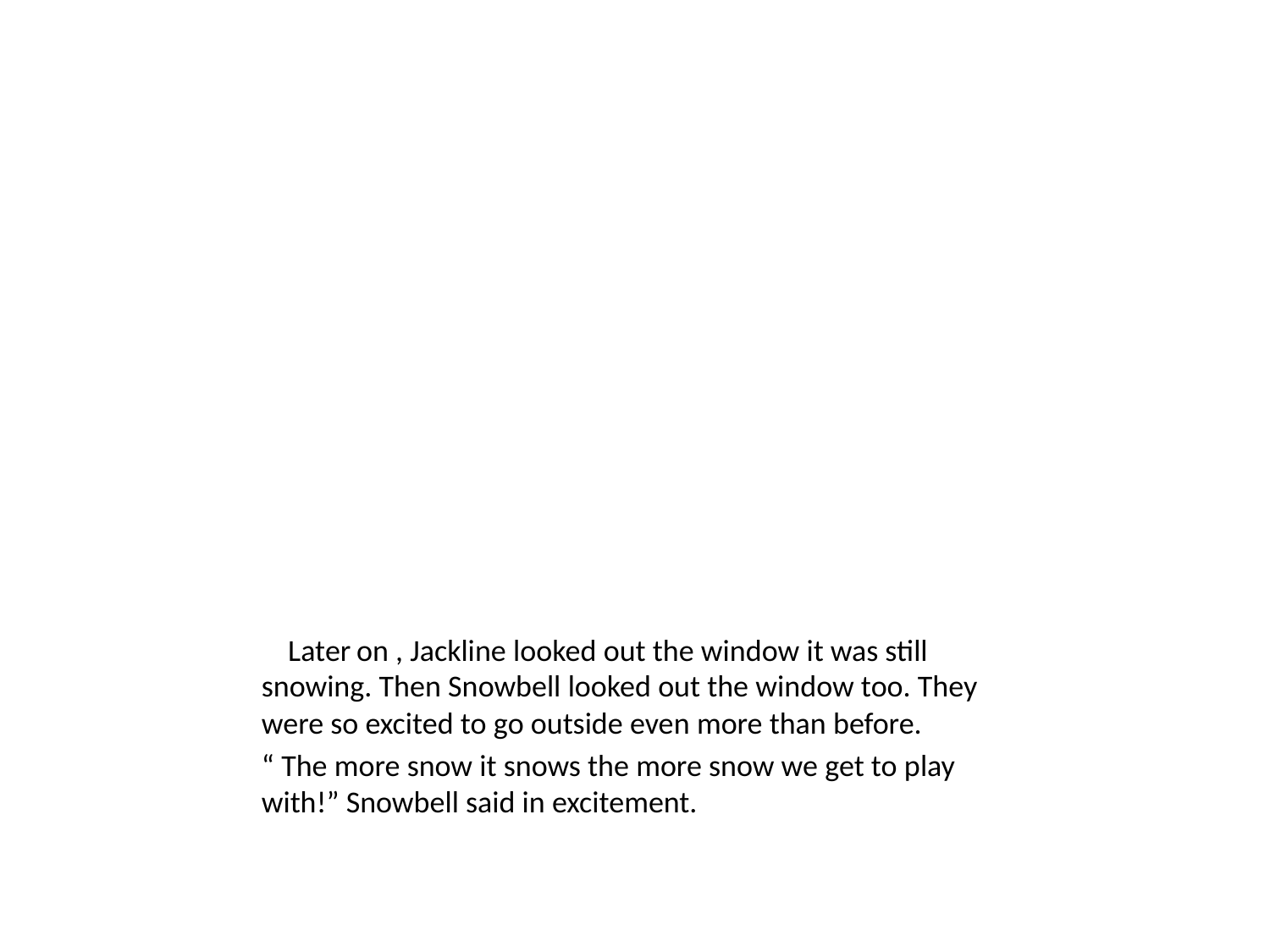

Later on , Jackline looked out the window it was still snowing. Then Snowbell looked out the window too. They were so excited to go outside even more than before.
“ The more snow it snows the more snow we get to play with!” Snowbell said in excitement.
#